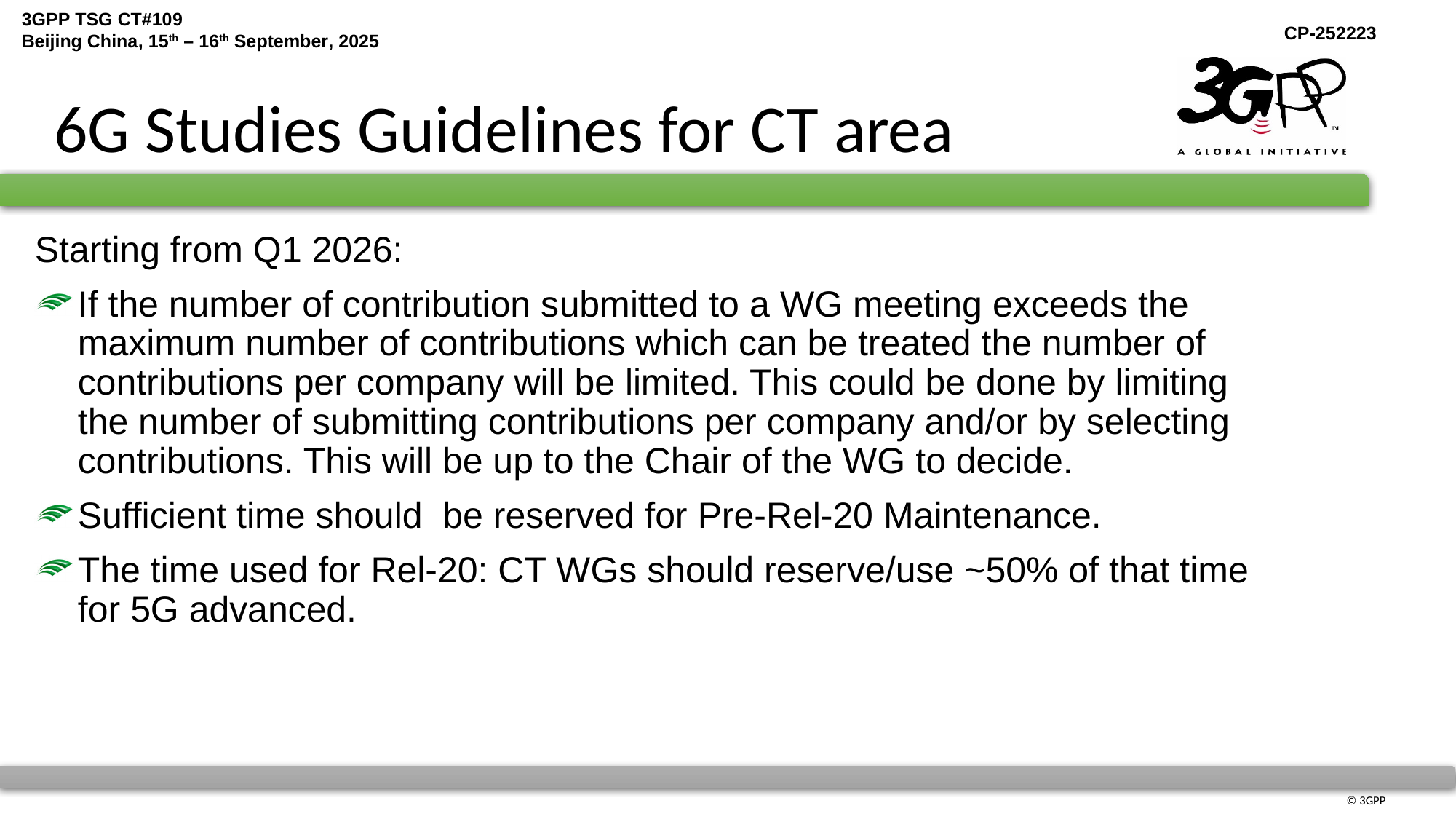

# 6G Studies Guidelines for CT area
Starting from Q1 2026:
If the number of contribution submitted to a WG meeting exceeds the maximum number of contributions which can be treated the number of contributions per company will be limited. This could be done by limiting the number of submitting contributions per company and/or by selecting contributions. This will be up to the Chair of the WG to decide.
Sufficient time should  be reserved for Pre-Rel-20 Maintenance.
The time used for Rel-20: CT WGs should reserve/use ~50% of that time for 5G advanced.